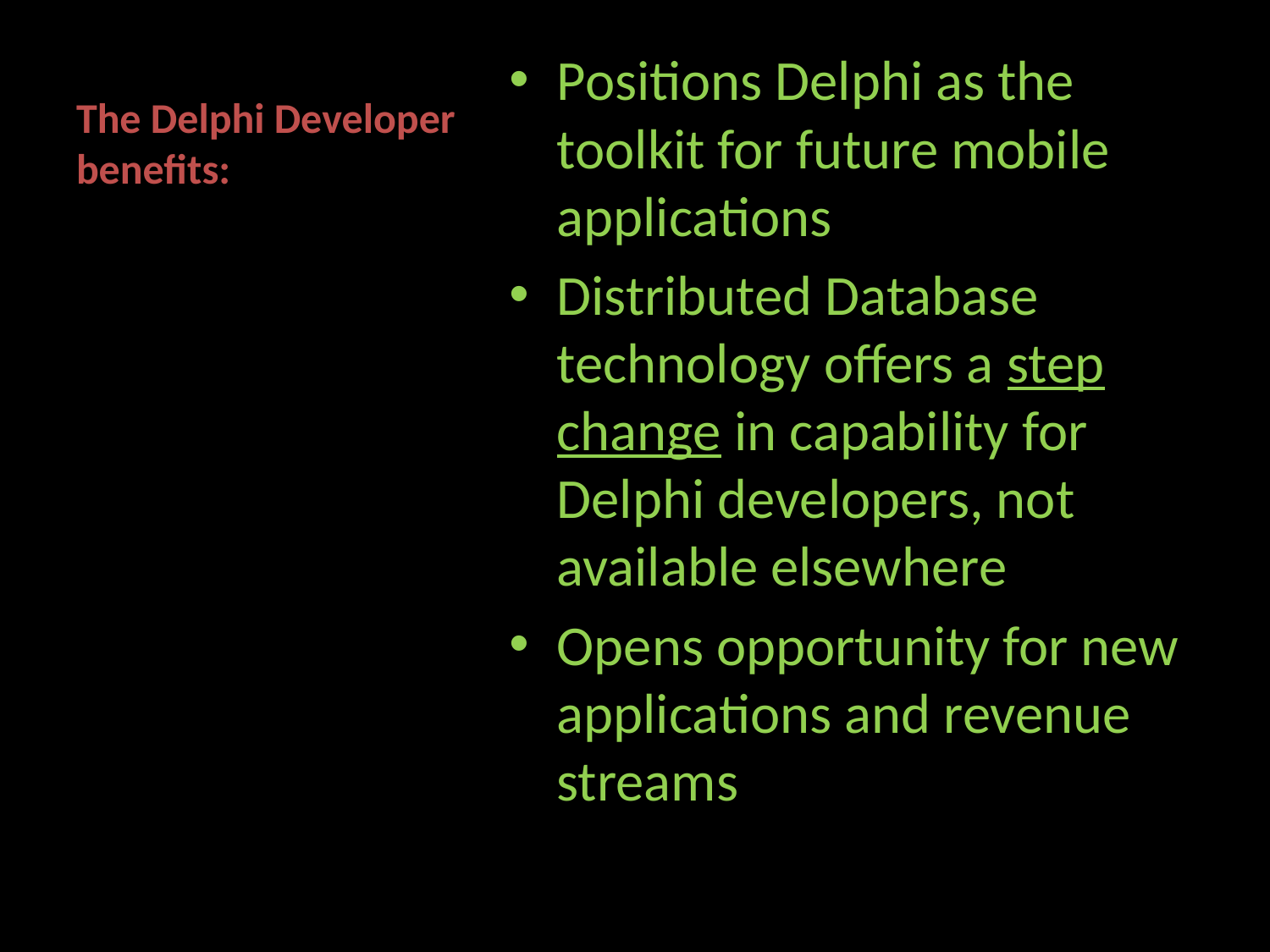

# The Delphi Developer benefits:
Positions Delphi as the toolkit for future mobile applications
Distributed Database technology offers a step change in capability for Delphi developers, not available elsewhere
Opens opportunity for new applications and revenue streams